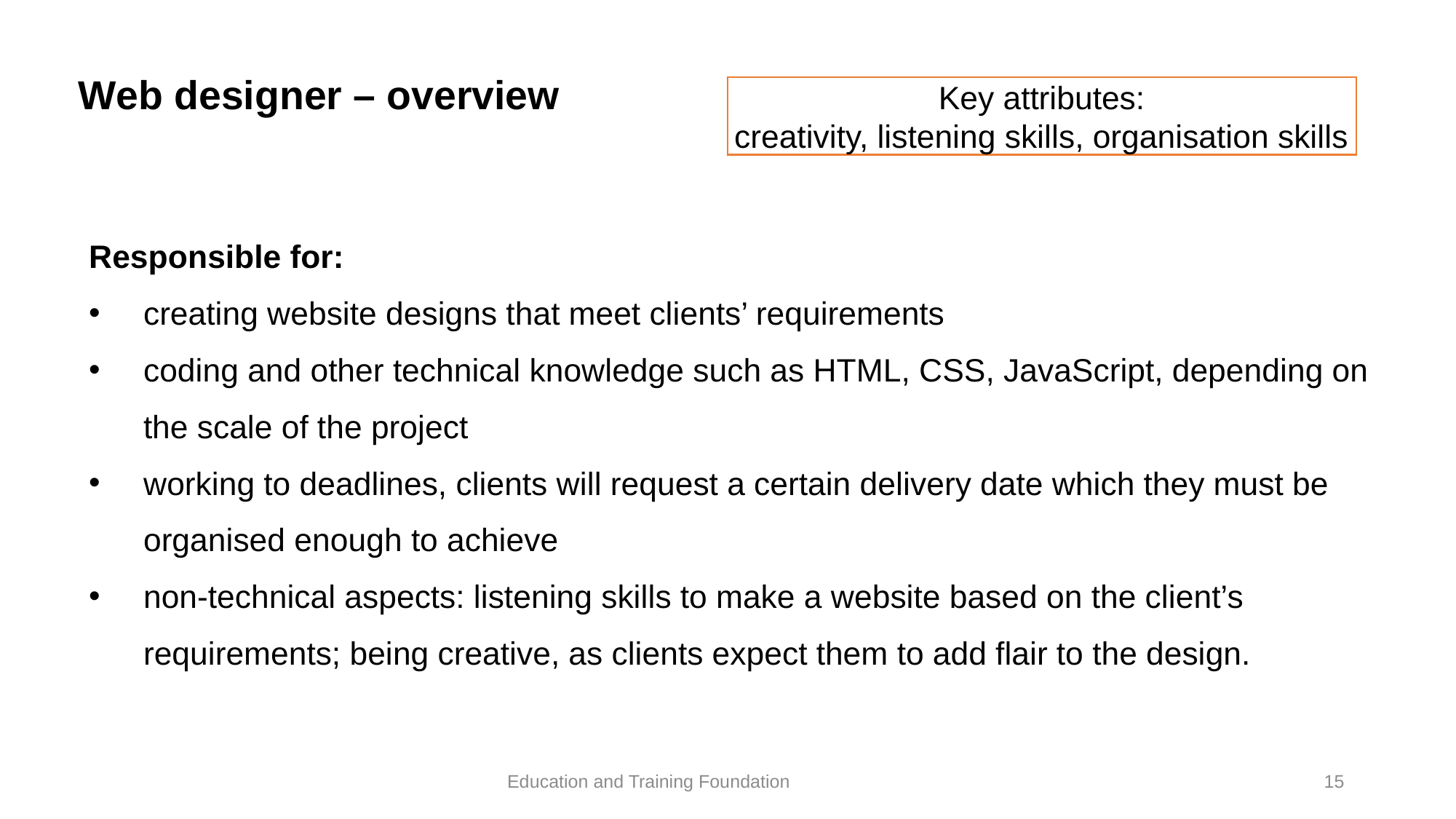

# Web designer – overview
Key attributes:
creativity, listening skills, organisation skills
Responsible for:
creating website designs that meet clients’ requirements
coding and other technical knowledge such as HTML, CSS, JavaScript, depending on the scale of the project
working to deadlines, clients will request a certain delivery date which they must be organised enough to achieve
non-technical aspects: listening skills to make a website based on the client’s requirements; being creative, as clients expect them to add flair to the design.

15
Education and Training Foundation